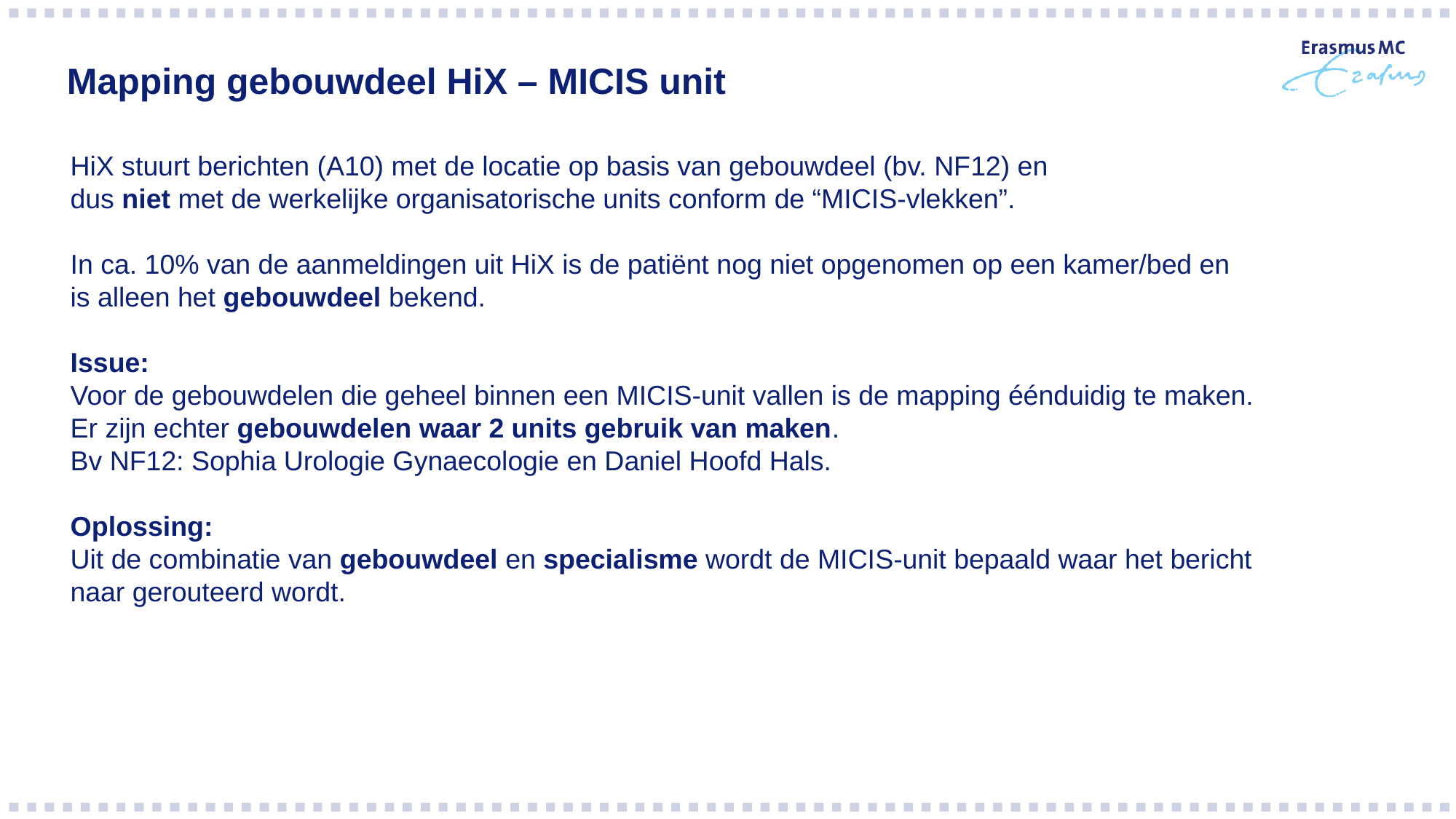

# Mapping gebouwdeel HiX – MICIS unit
HiX stuurt berichten (A10) met de locatie op basis van gebouwdeel (bv. NF12) en
dus niet met de werkelijke organisatorische units conform de “MICIS-vlekken”.

In ca. 10% van de aanmeldingen uit HiX is de patiënt nog niet opgenomen op een kamer/bed en
is alleen het gebouwdeel bekend.

Issue:
Voor de gebouwdelen die geheel binnen een MICIS-unit vallen is de mapping éénduidig te maken.
Er zijn echter gebouwdelen waar 2 units gebruik van maken.
Bv NF12: Sophia Urologie Gynaecologie en Daniel Hoofd Hals.

Oplossing:
Uit de combinatie van gebouwdeel en specialisme wordt de MICIS-unit bepaald waar het bericht
naar gerouteerd wordt.